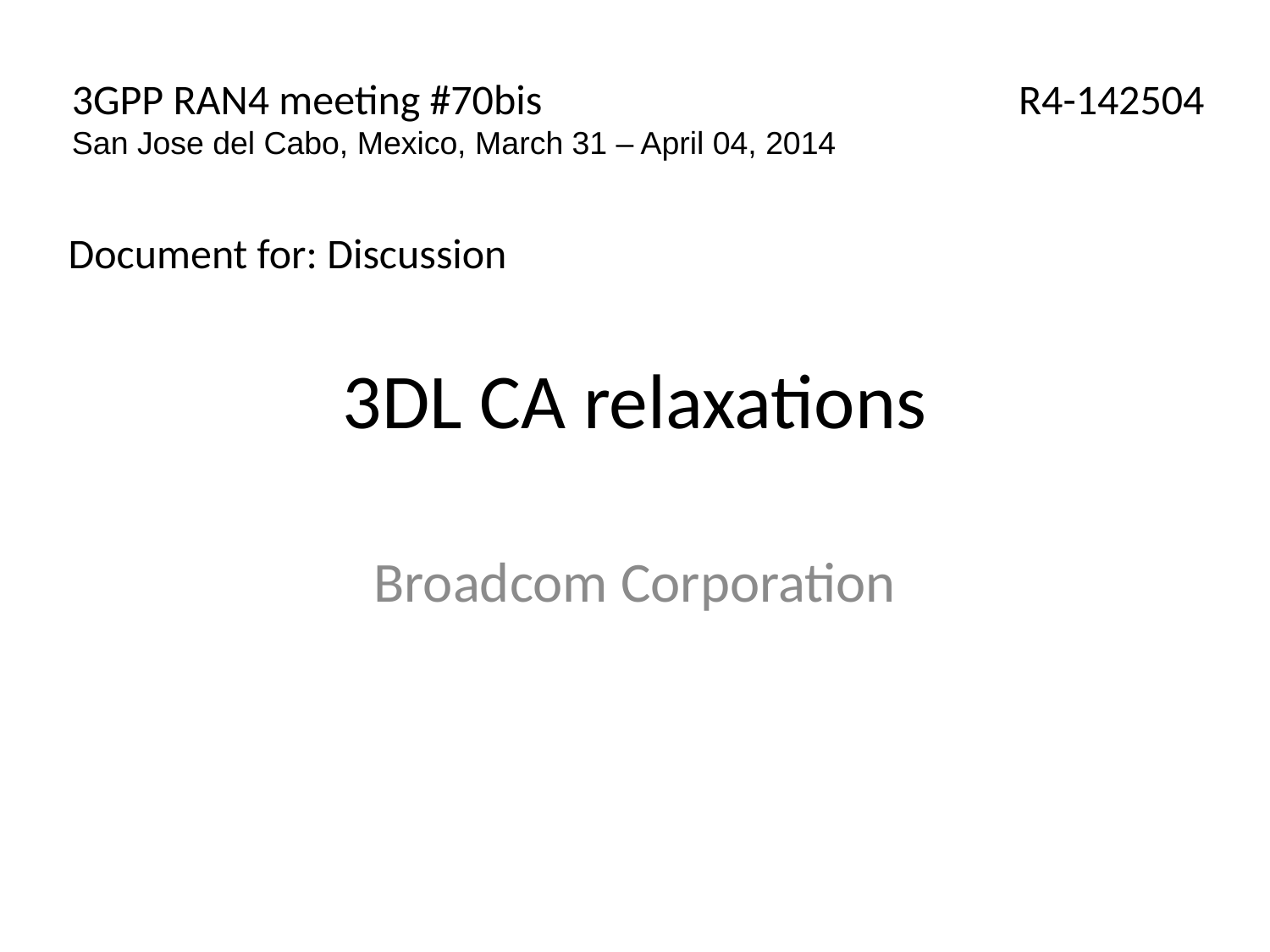

3GPP RAN4 meeting #70bis
San Jose del Cabo, Mexico, March 31 – April 04, 2014

R4-142504
Document for: Discussion
# 3DL CA relaxations
Broadcom Corporation